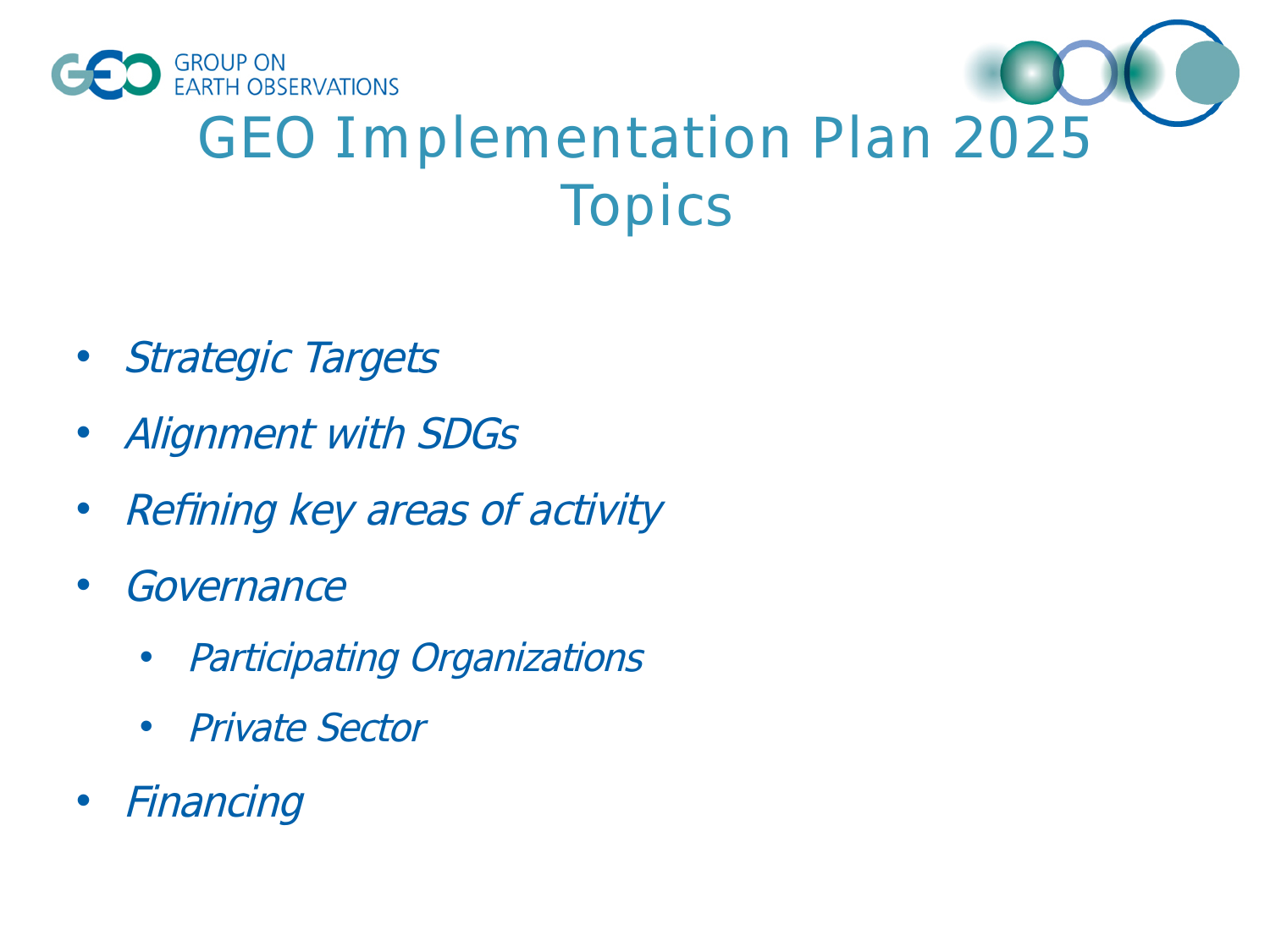

# GEO Implementation Plan 2025 Topics
Strategic Targets
Alignment with SDGs
Refining key areas of activity
Governance
Participating Organizations
Private Sector
Financing